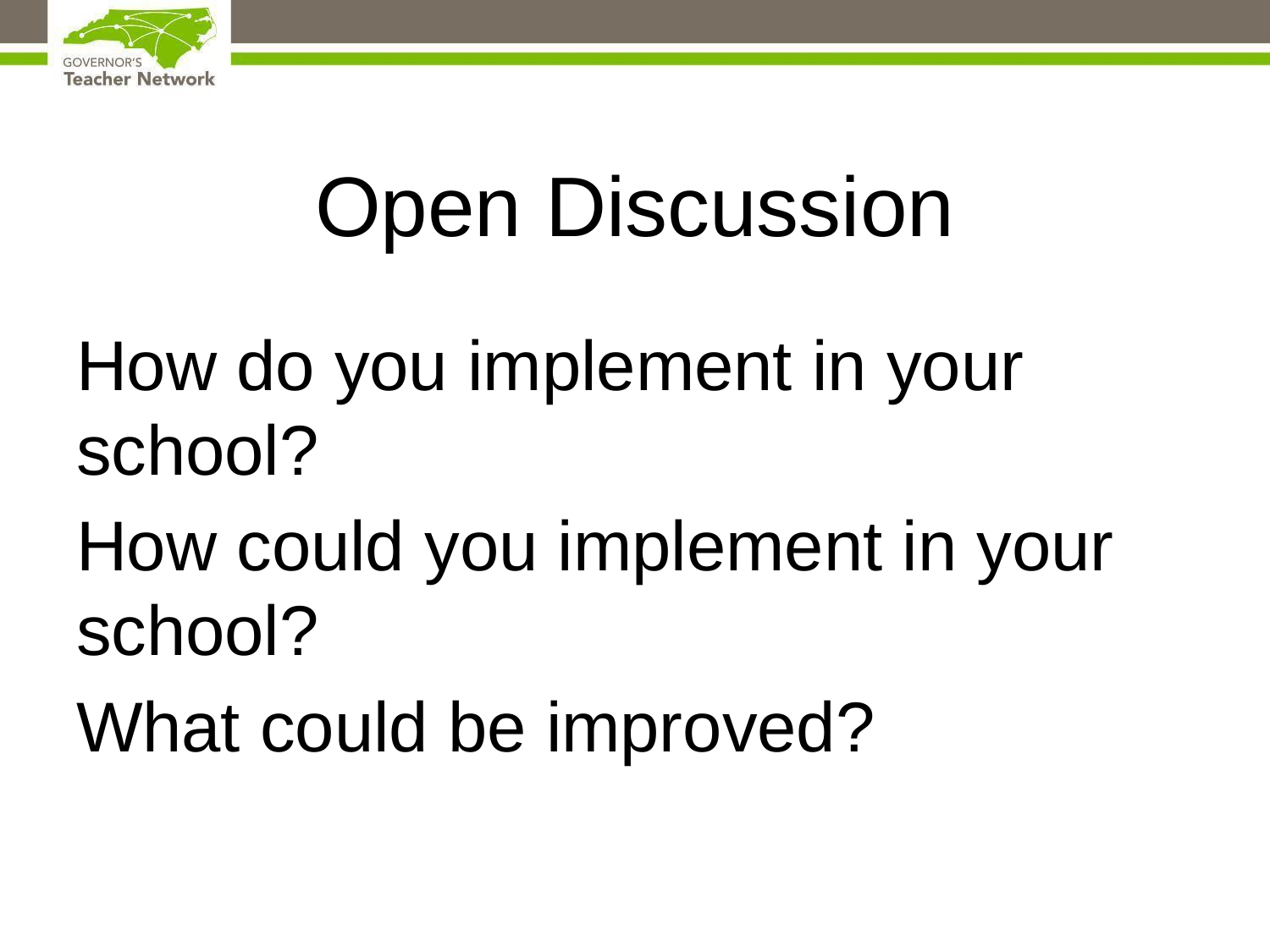

# Open Discussion
How do you implement in your school?
How could you implement in your school?
What could be improved?